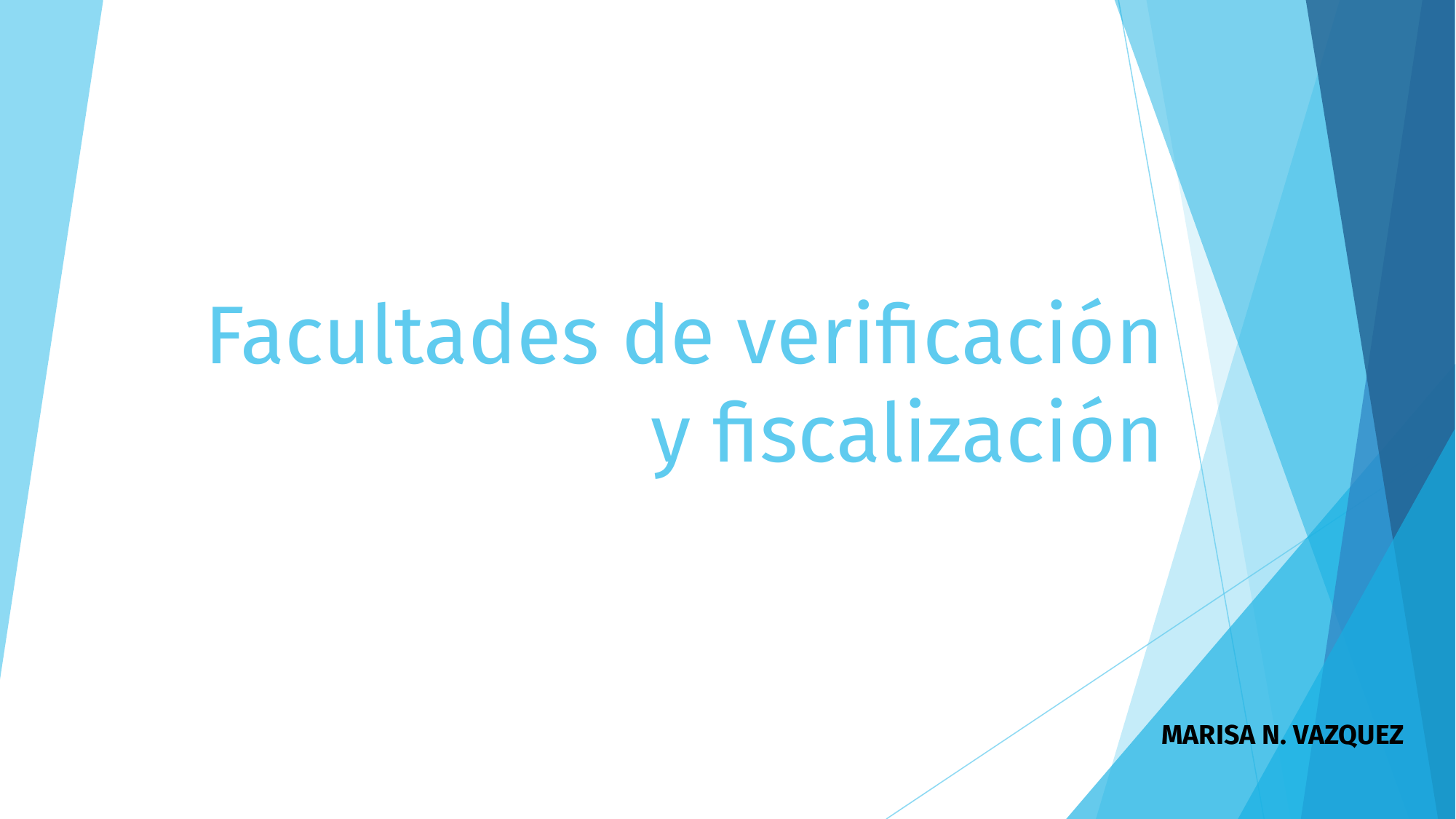

# Facultades de verificación y fiscalización
MARISA N. VAZQUEZ